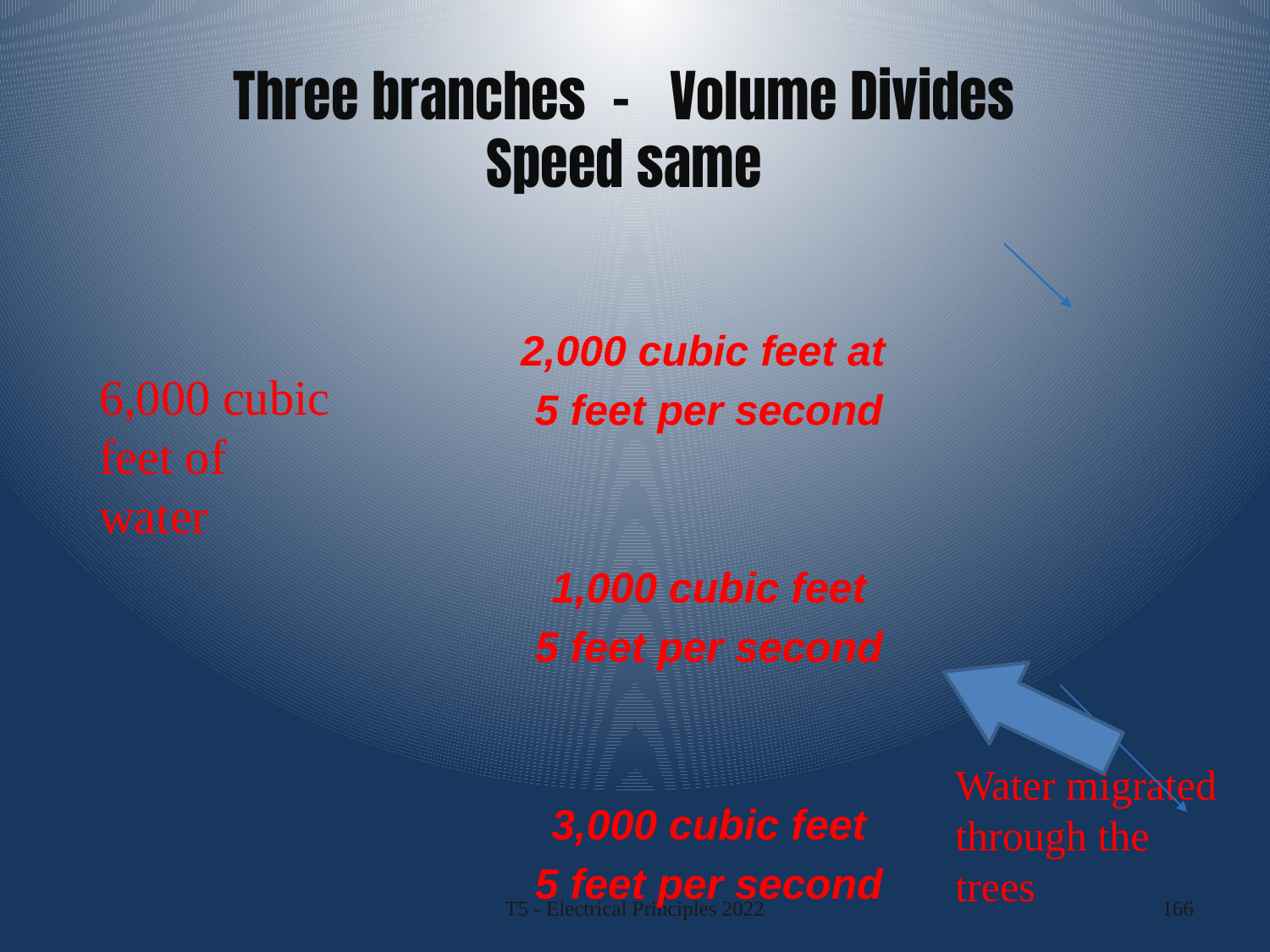

# Three branches  -   Volume Divides Speed same
2,000 cubic feet at
5 feet per second

1,000 cubic feet
5 feet per second

3,000 cubic feet
5 feet per second
6,000 cubic feet of water

Water migrated through the trees
T5 - Electrical Principles 2022
166